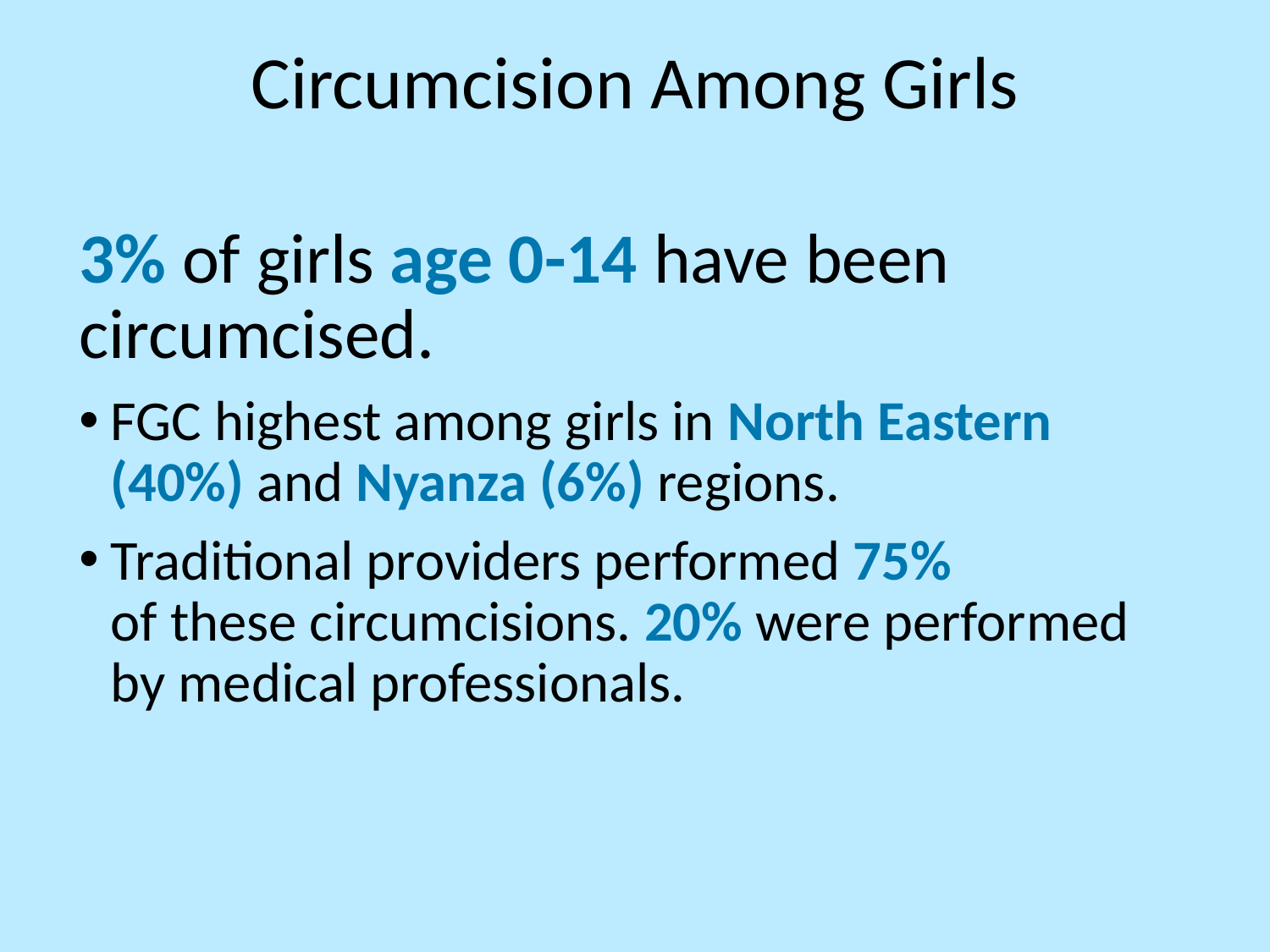

# Circumcision Among Girls
3% of girls age 0-14 have been circumcised.
FGC highest among girls in North Eastern (40%) and Nyanza (6%) regions.
Traditional providers performed 75%
of these circumcisions. 20% were performed by medical professionals.